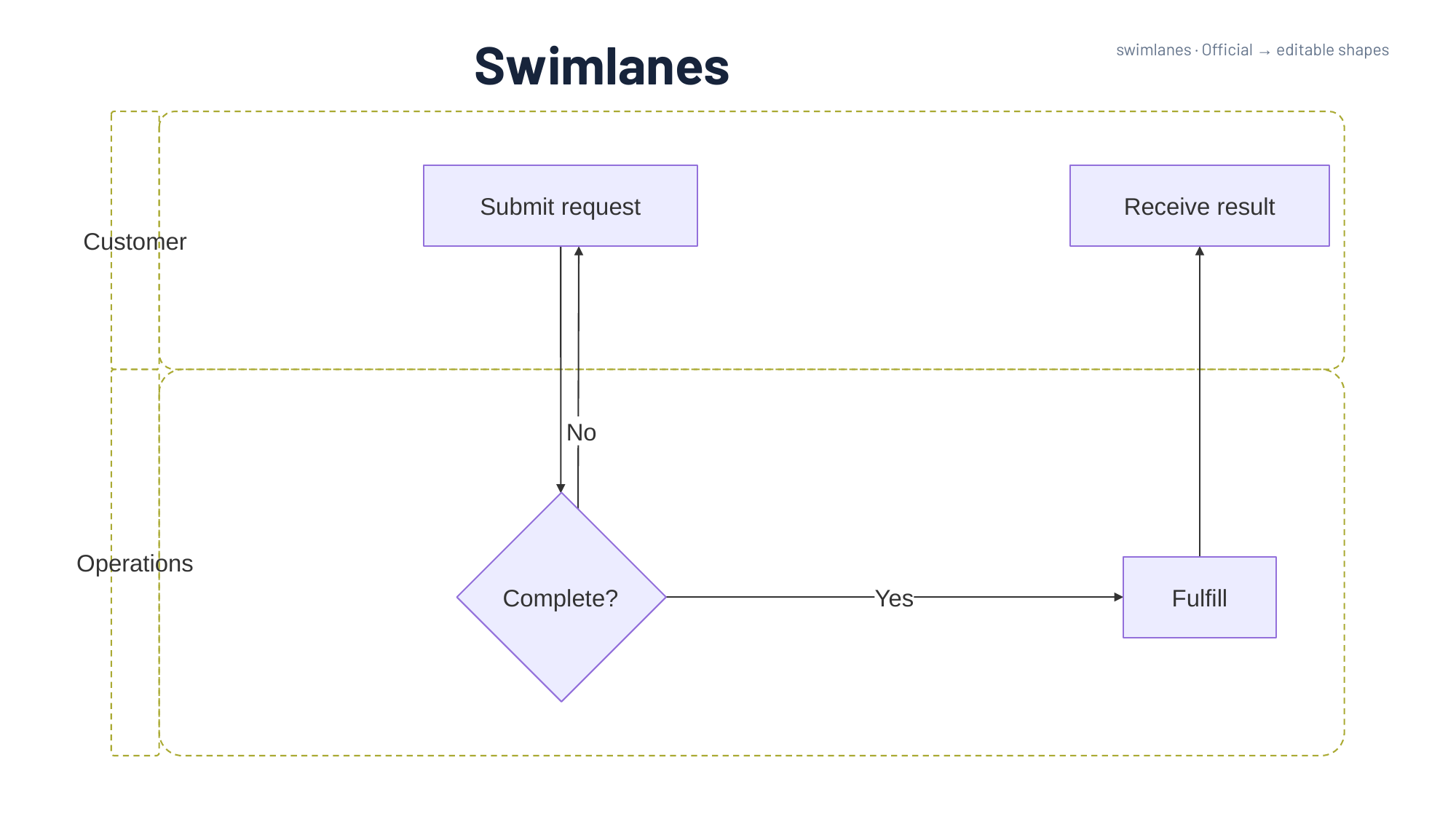

Swimlanes
swimlanes · Official → editable shapes

Customer
Submit request
Receive result

No

Operations

Yes
Complete?
Fulfill